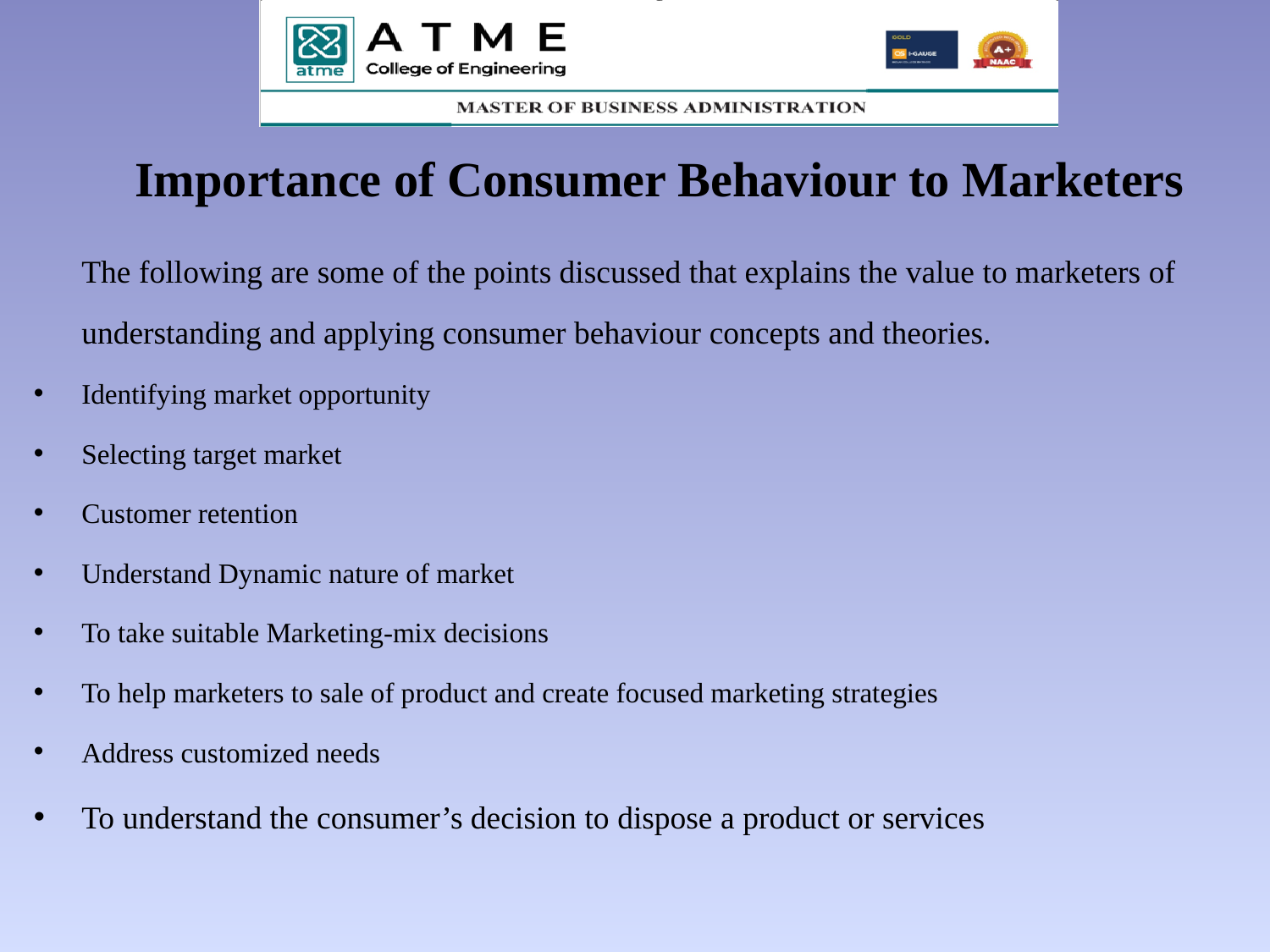

# Importance of Consumer Behaviour to Marketers
	The following are some of the points discussed that explains the value to marketers of understanding and applying consumer behaviour concepts and theories.
Identifying market opportunity
Selecting target market
Customer retention
Understand Dynamic nature of market
To take suitable Marketing-mix decisions
To help marketers to sale of product and create focused marketing strategies
Address customized needs
To understand the consumer’s decision to dispose a product or services